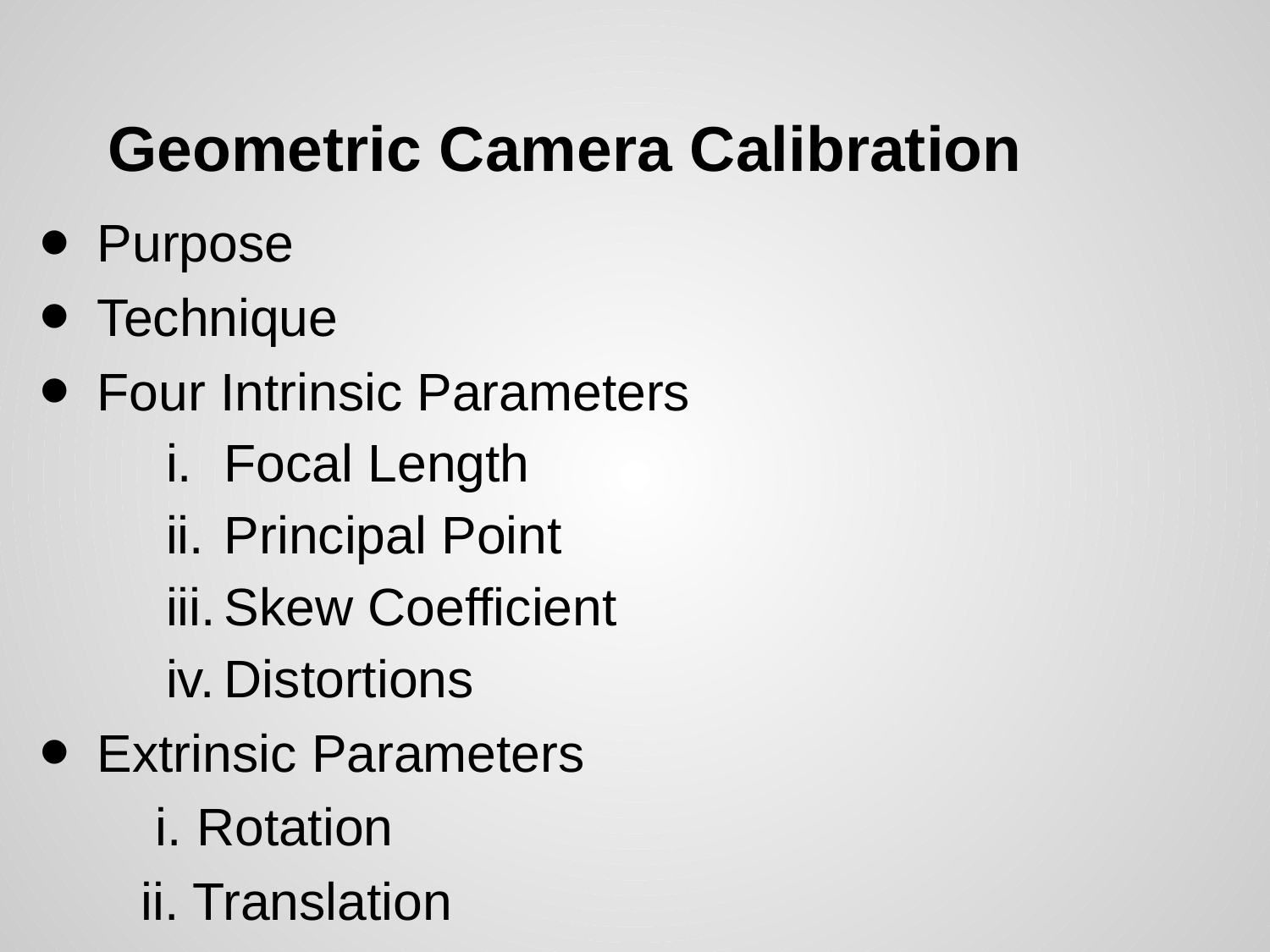

# Geometric Camera Calibration
Purpose
Technique
Four Intrinsic Parameters
Focal Length
Principal Point
Skew Coefficient
Distortions
Extrinsic Parameters
    i. Rotation
   ii. Translation
Applying these parameters with transformations